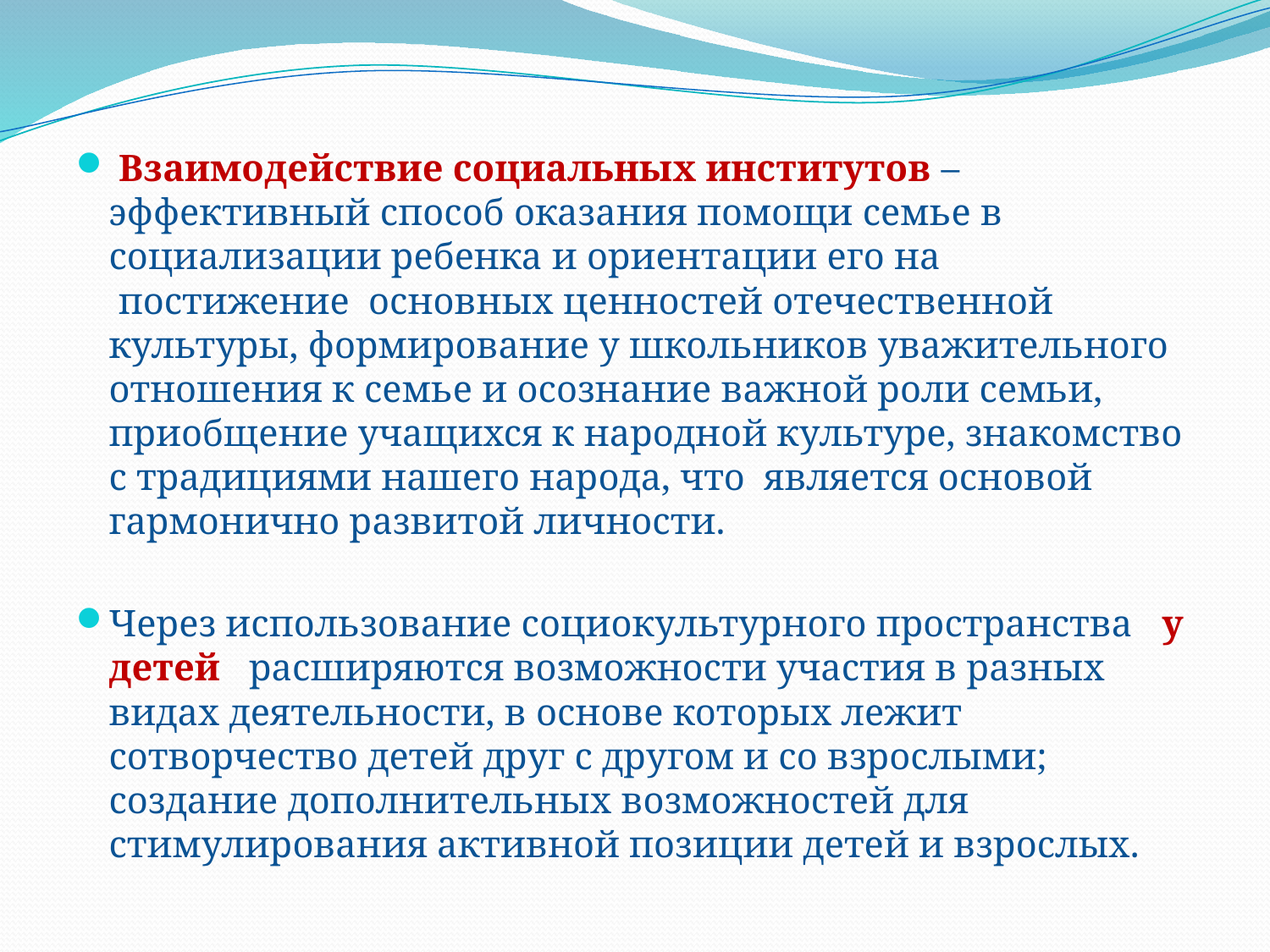

Взаимодействие социальных институтов – эффективный способ оказания помощи семье в социализации ребенка и ориентации его на  постижение  основных ценностей отечественной культуры, формирование у школьников уважительного отношения к семье и осознание важной роли семьи, приобщение учащихся к народной культуре, знакомство с традициями нашего народа, что  является основой гармонично развитой личности.

Через использование социокультурного пространства   у детей   расширяются возможности участия в разных видах деятельности, в основе которых лежит сотворчество детей друг с другом и со взрослыми; создание дополнительных возможностей для стимулирования активной позиции детей и взрослых.